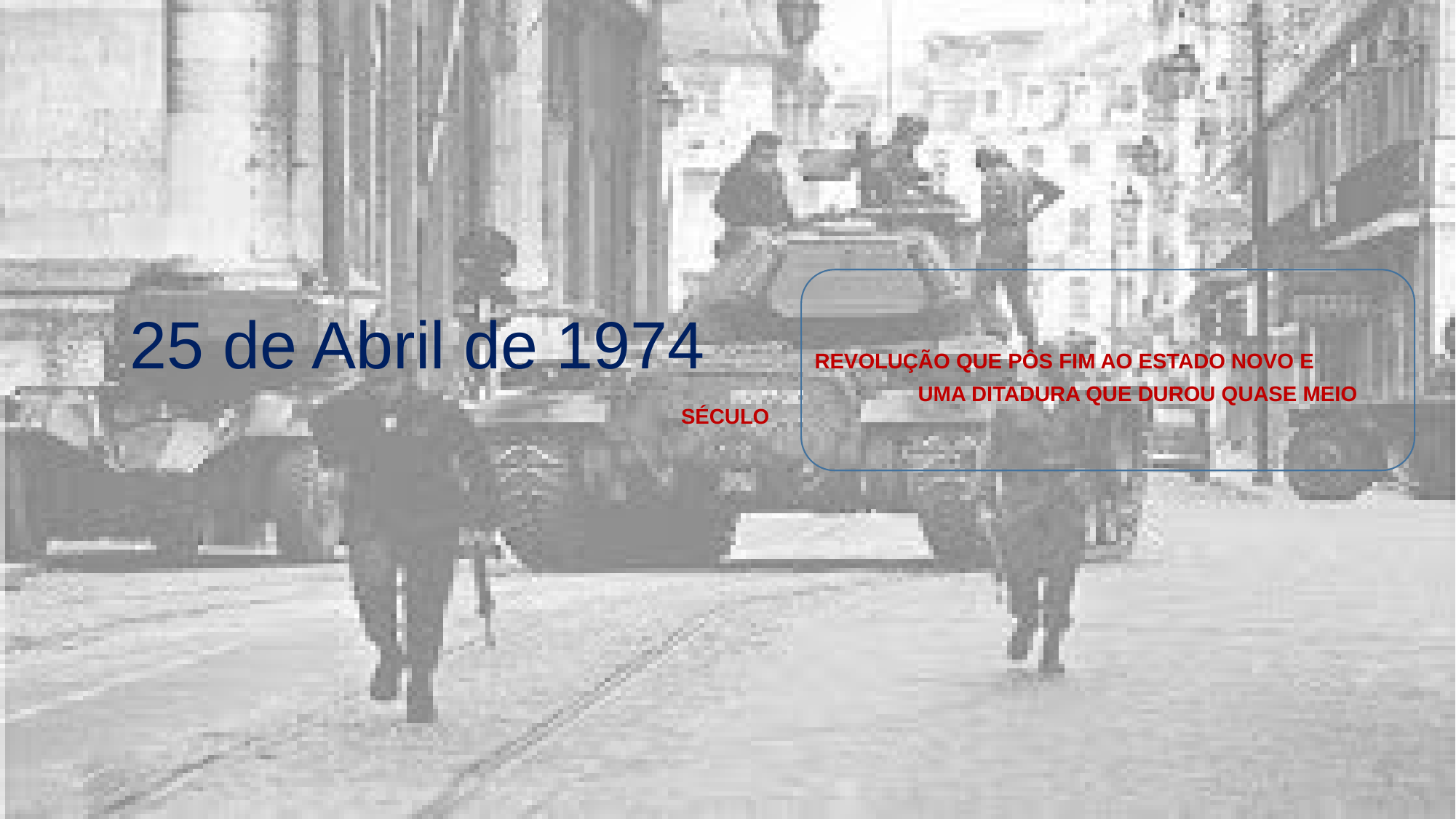

# 25 de Abril de 1974       REVOLUÇÃO QUE PÔS FIM AO ESTADO NOVO E UMA DITADURA QUE DUROU QUASE MEIO SÉCULO